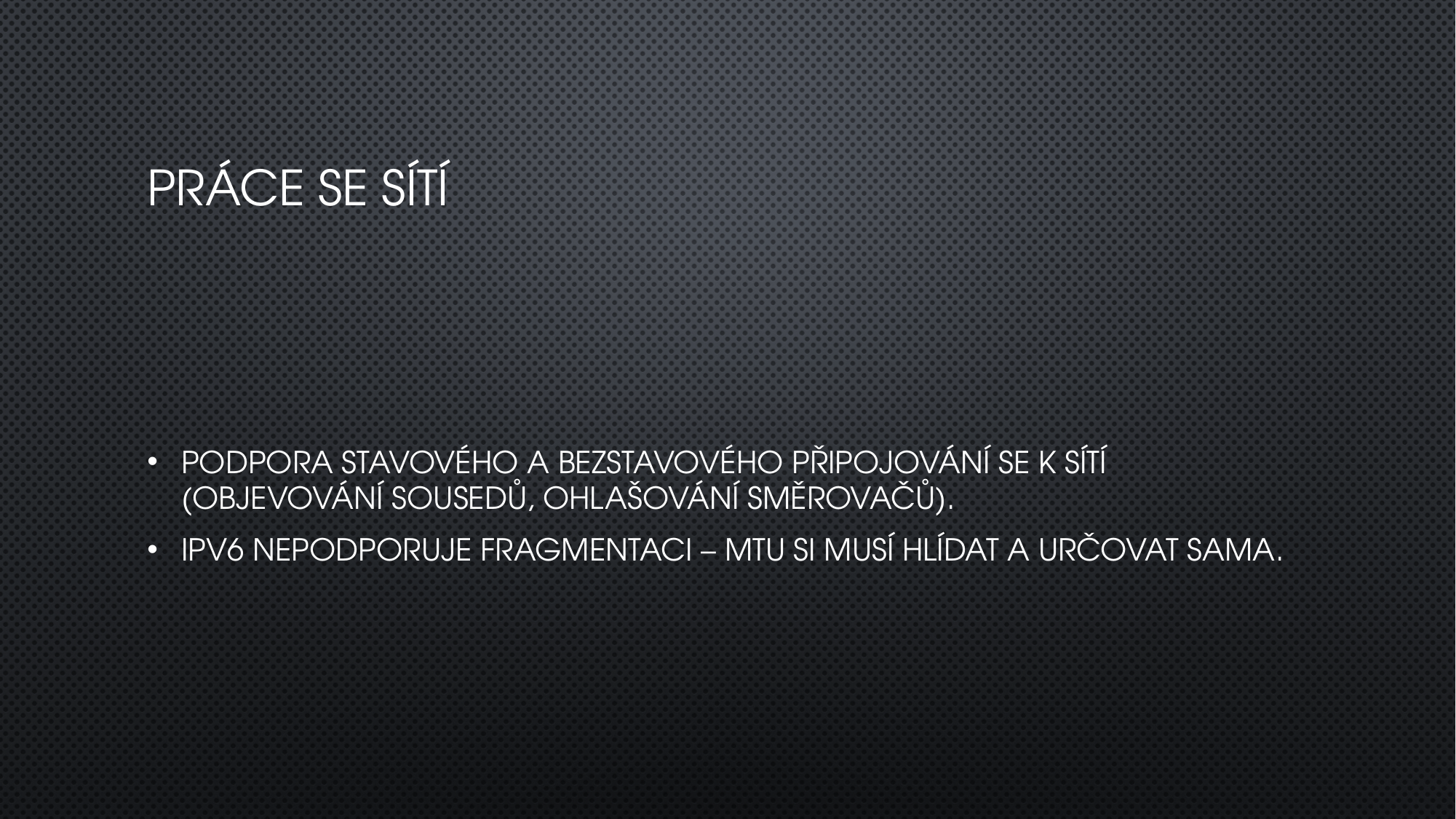

# Práce se sítí
Podpora stavového a bezstavového připojování se k sítí (objevování sousedů, ohlašování směrovačů).
IPv6 nepodporuje fragmentaci – MTU si musí hlídat a určovat sama.